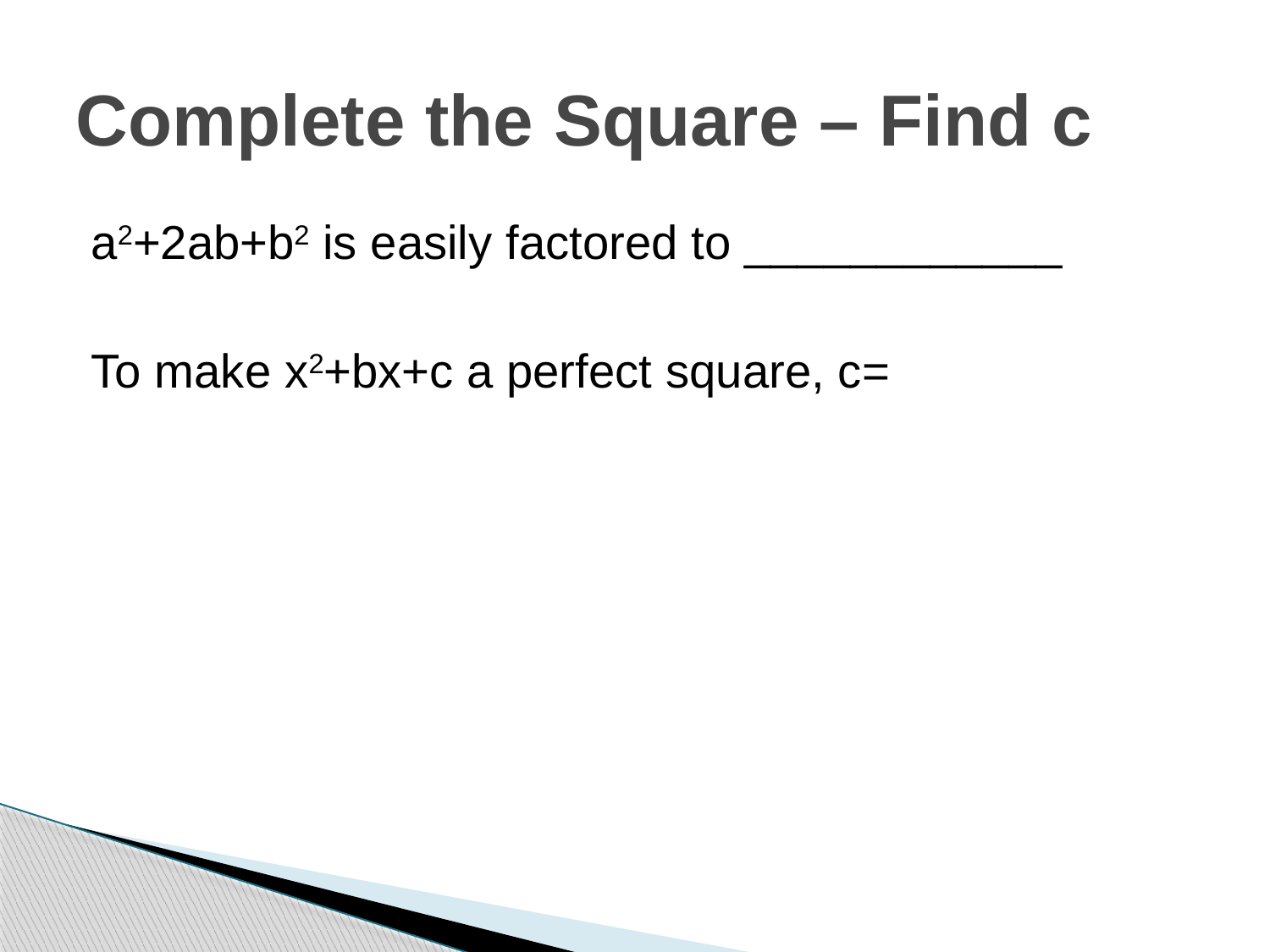

# Complete the Square – Find c
a2+2ab+b2 is easily factored to ____________

To make x2+bx+c a perfect square, c=